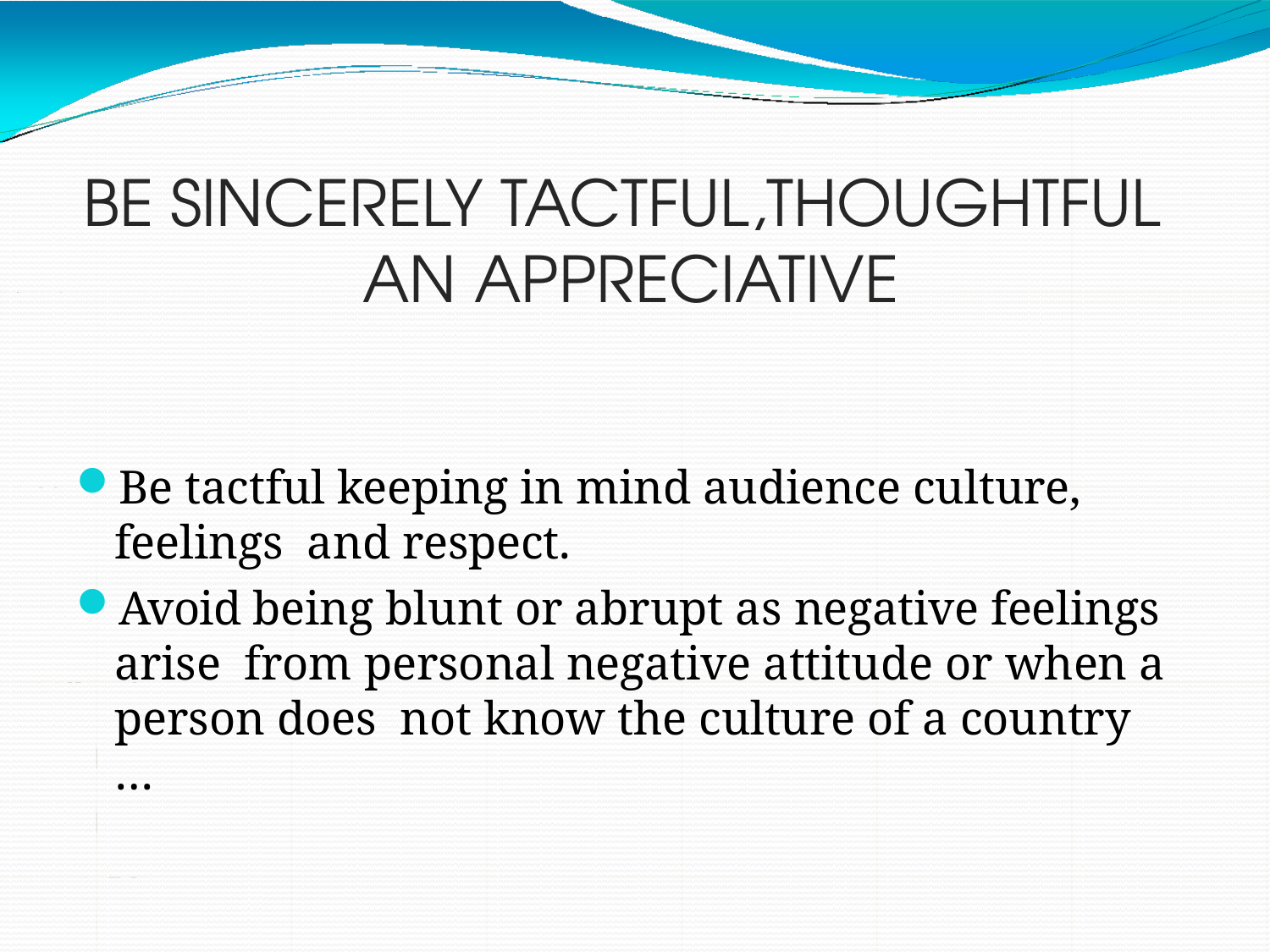

# BE SINCERELY TACTFUL,THOUGHTFUL  AN APPRECIATIVE
Be tactful keeping in mind audience culture, feelings  and respect.
Avoid being blunt or abrupt as negative feelings arise  from personal negative attitude or when a person does  not know the culture of a country …